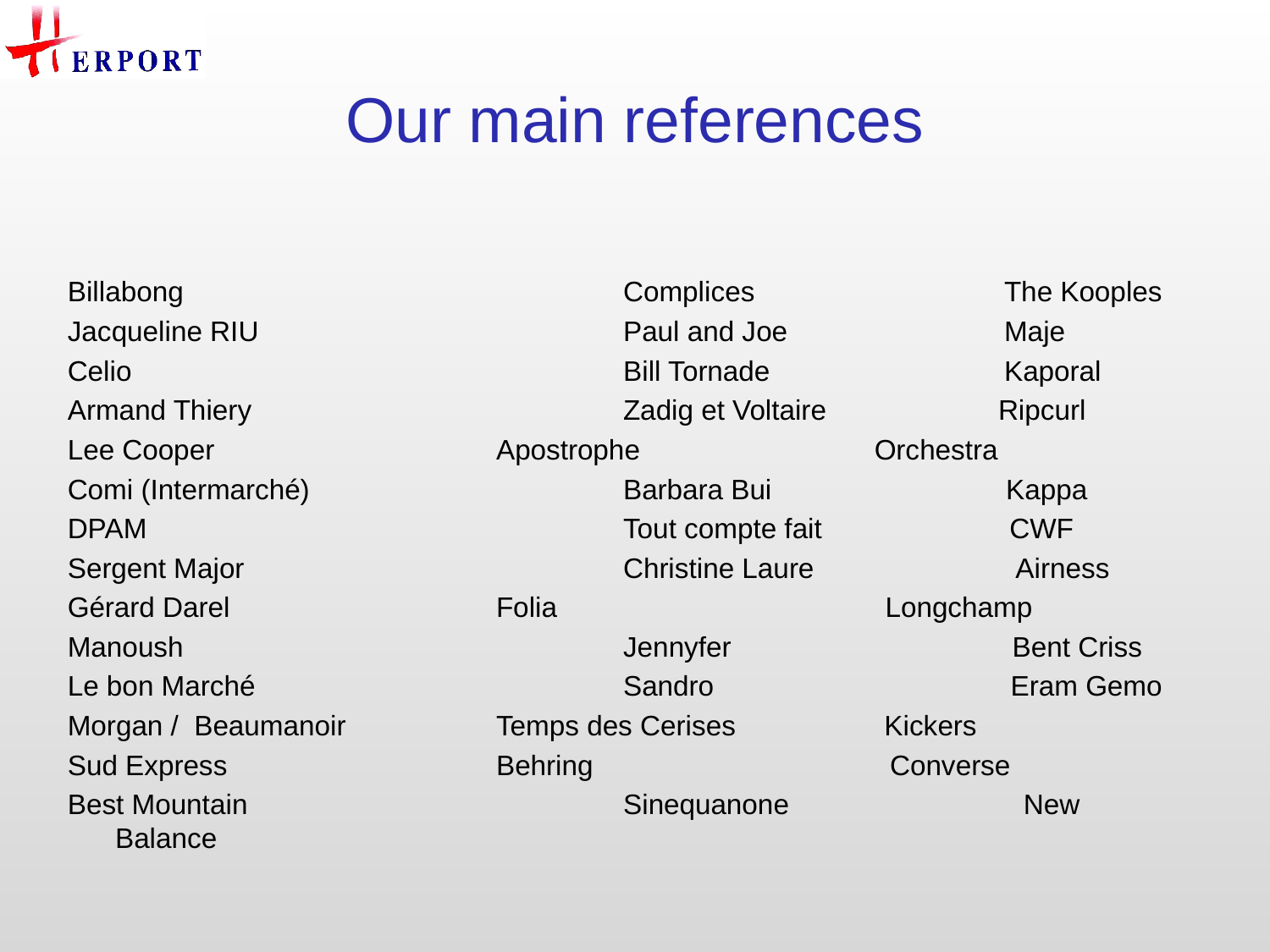

# Our main references
Billabong				Complices		The Kooples
Jacqueline RIU			Paul and Joe		Maje
Celio				Bill Tornade		Kaporal
Armand Thiery			Zadig et Voltaire                      Ripcurl
Lee Cooper			Apostrophe                              Orchestra
Comi (Intermarché)			Barbara Bui                              Kappa
DPAM				Tout compte fait                        CWF
Sergent Major			Christine Laure                          Airness
Gérard Darel			Folia                                          Longchamp
Manoush				Jennyfer                                    Bent Criss
Le bon Marché			Sandro                                      Eram Gemo
Morgan /  Beaumanoir		Temps des Cerises                   Kickers
Sud Express			Behring                                      Converse
Best Mountain			Sinequanone                              New Balance